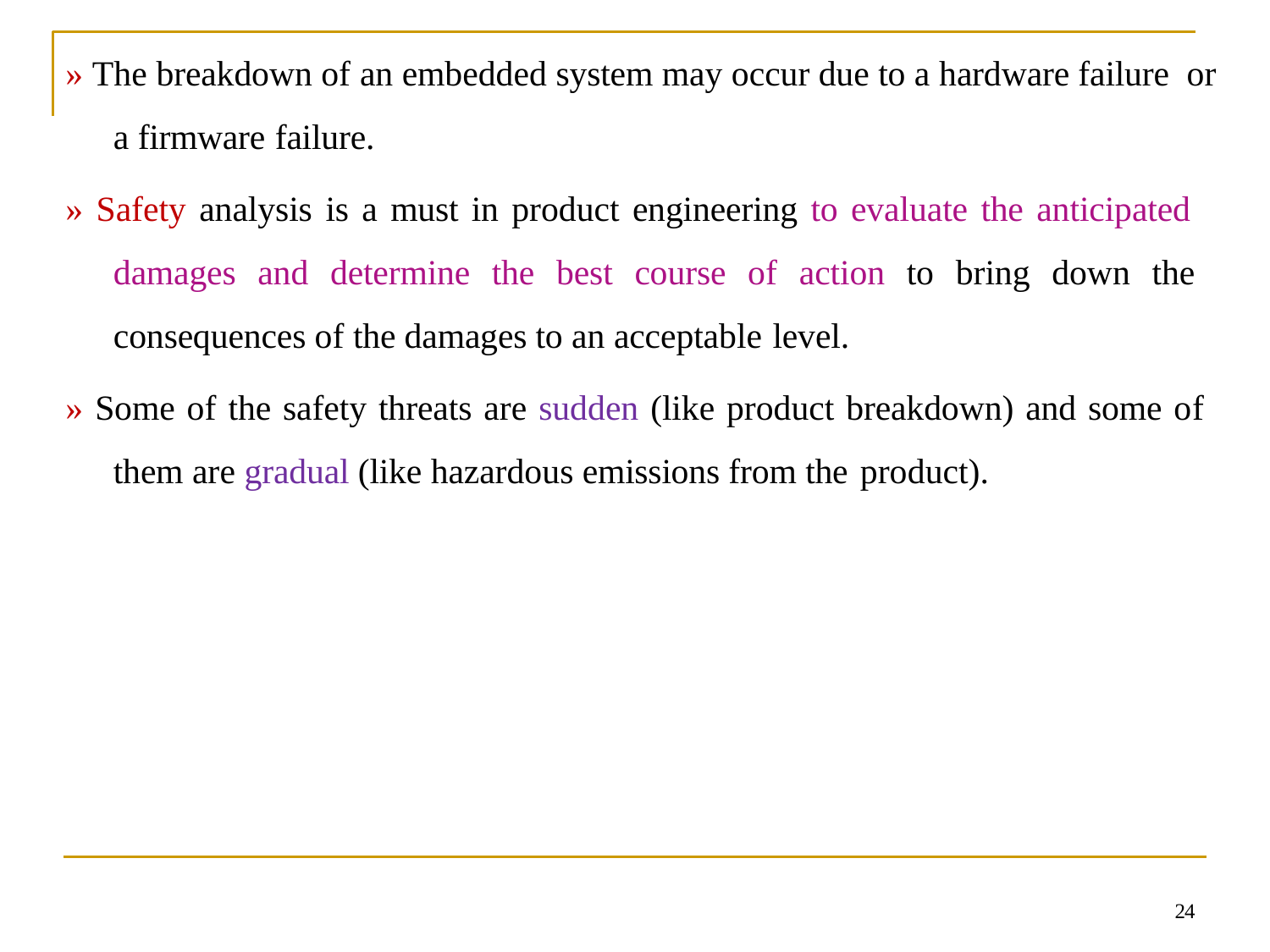

» The breakdown of an embedded system may occur due to a hardware failure  or a firmware failure.
» Safety analysis is a must in product engineering to evaluate the anticipated   damages and determine the best course of action to bring down the  consequences of the damages to an acceptable level.
» Some of the safety threats are sudden (like product breakdown) and some of  them are gradual (like hazardous emissions from the product).
24